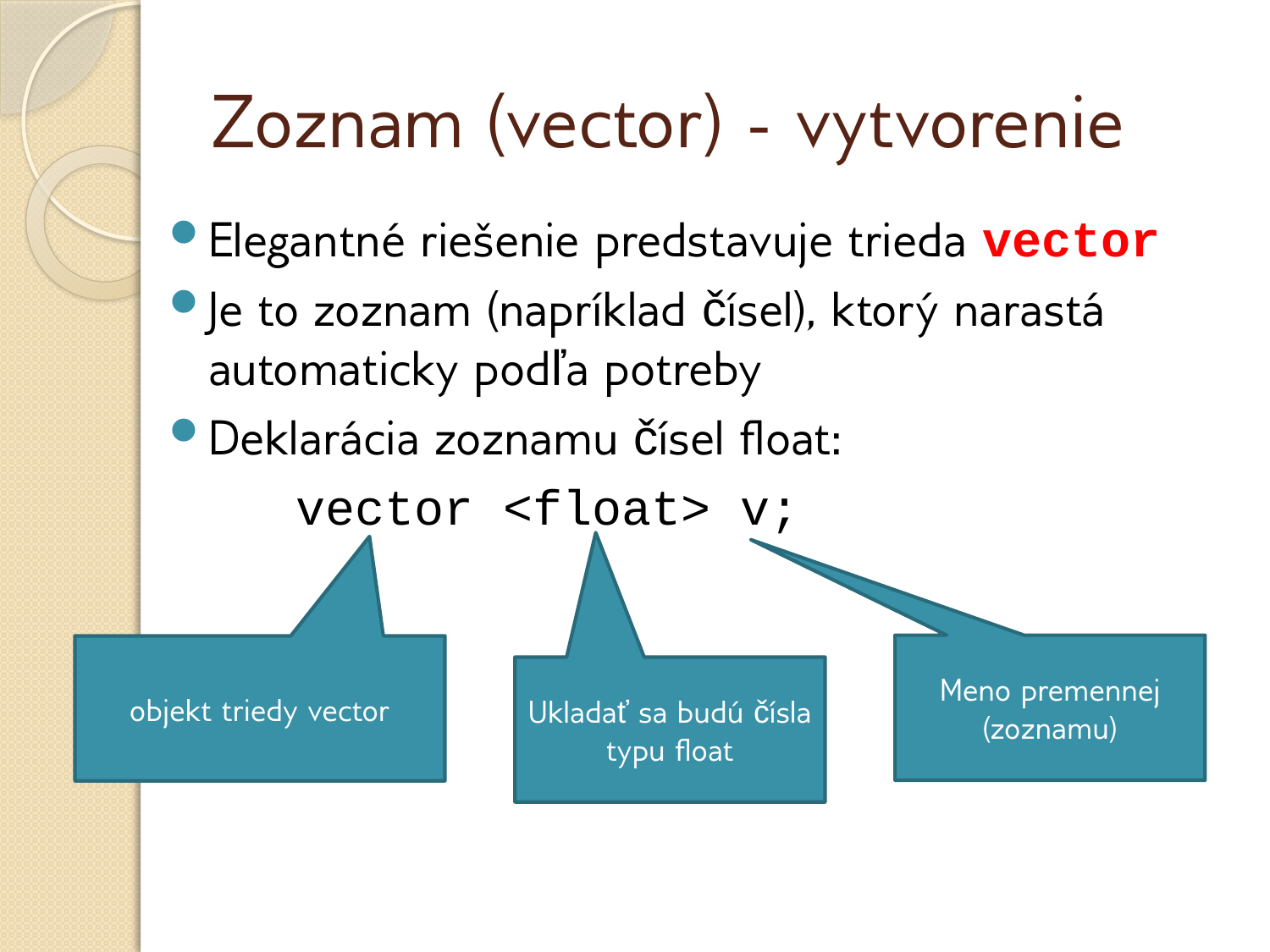

# Zoznam (vector) - vytvorenie
Elegantné riešenie predstavuje trieda vector
Je to zoznam (napríklad čísel), ktorý narastá automaticky podľa potreby
Deklarácia zoznamu čísel float:
	vector <float> v;
Meno premennej (zoznamu)
objekt triedy vector
Ukladať sa budú čísla typu float